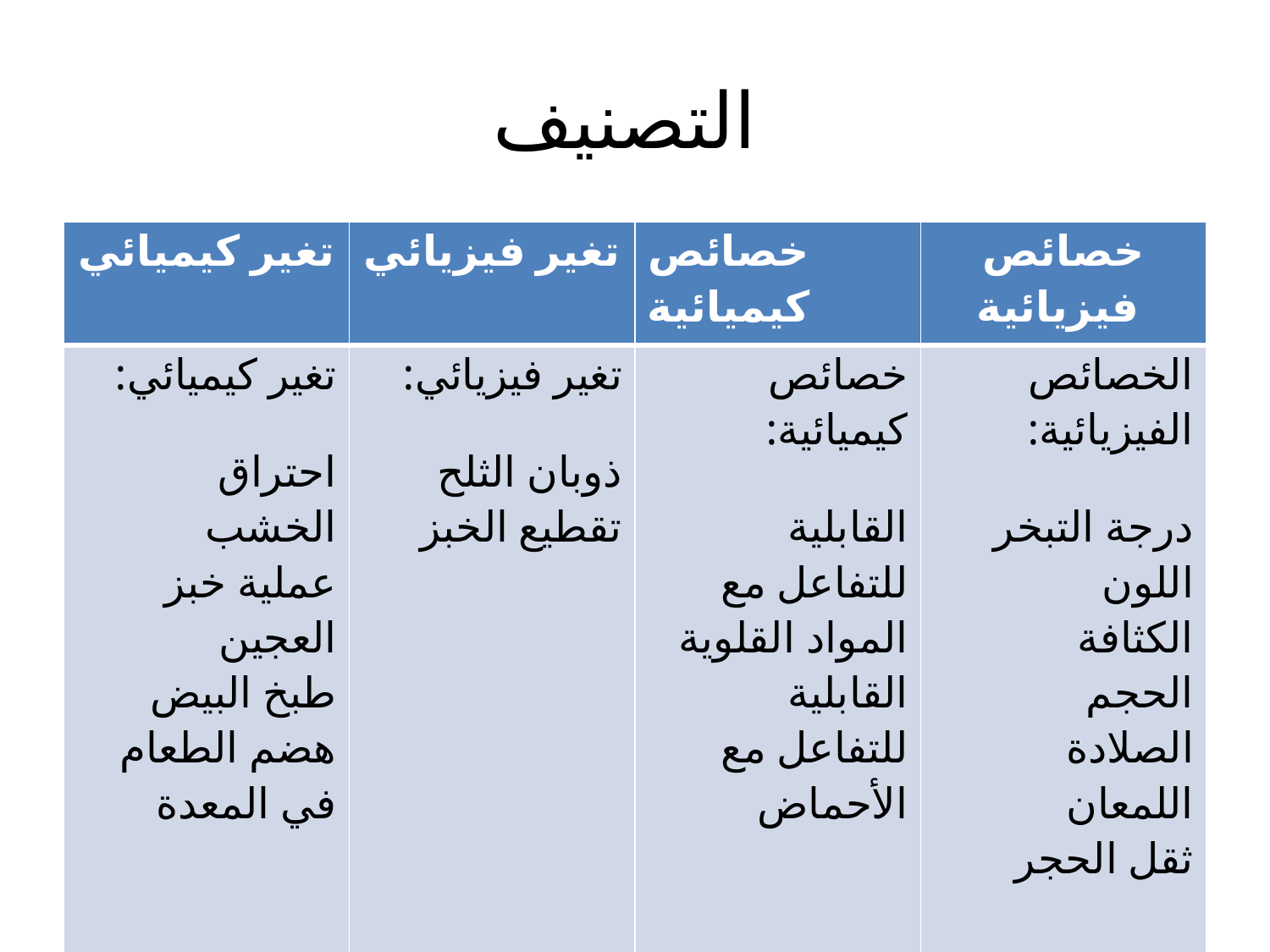

# التصنيف
| تغير كيميائي | تغير فيزيائي | خصائص كيميائية | خصائص فيزيائية |
| --- | --- | --- | --- |
| تغير كيميائي: احتراق الخشب عملية خبز العجين طبخ البيض هضم الطعام في المعدة | تغير فيزيائي: ذوبان الثلح تقطيع الخبز | خصائص كيميائية: القابلية للتفاعل مع المواد القلوية القابلية للتفاعل مع الأحماض | الخصائص الفيزيائية: درجة التبخر اللون الكثافة الحجم الصلادة اللمعان ثقل الحجر |